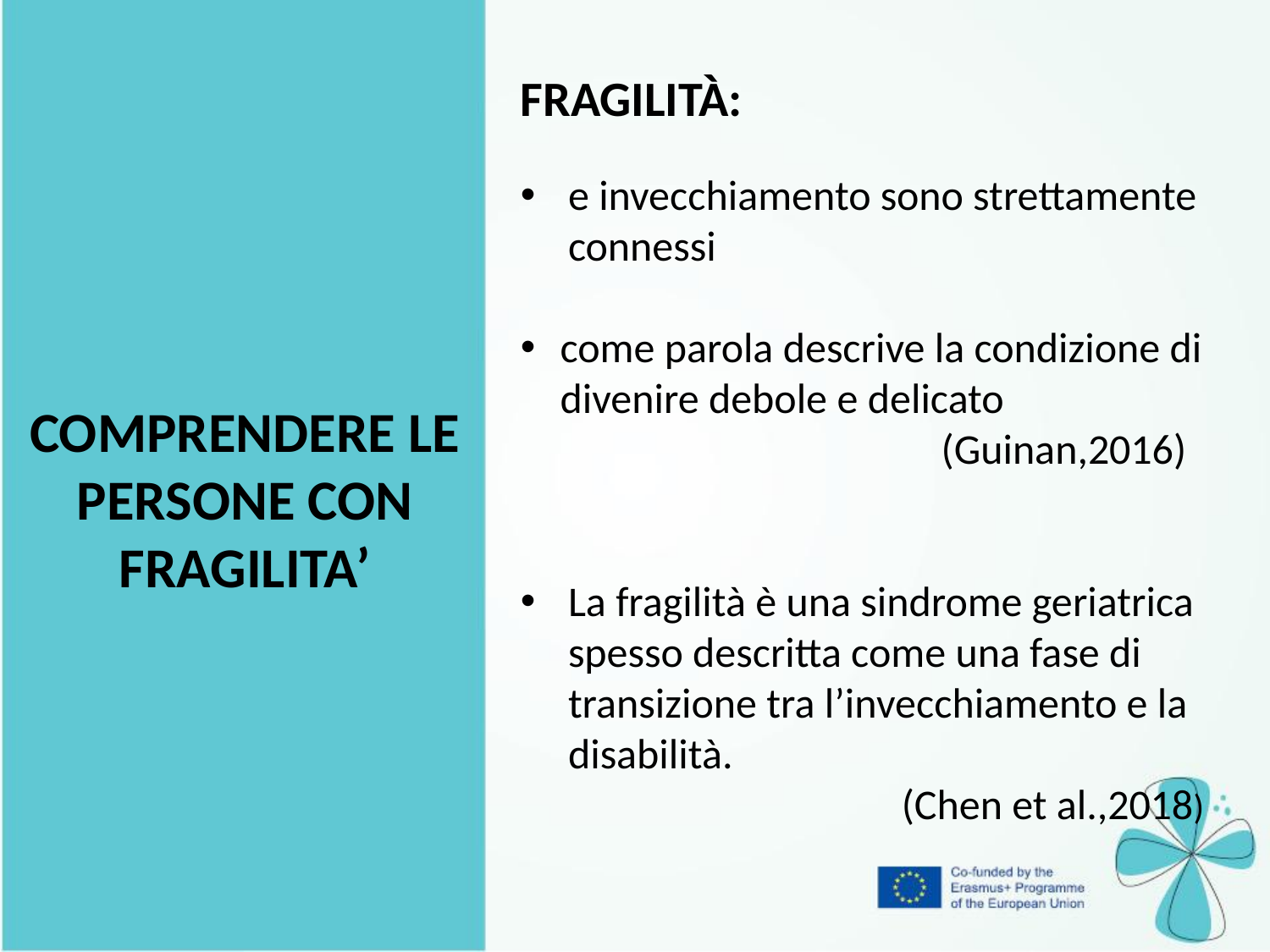

FRAGILITÀ:

e invecchiamento sono strettamente connessi

come parola descrive la condizione di divenire debole e delicato  					(Guinan,2016)

La fragilità è una sindrome geriatrica spesso descritta come una fase di transizione tra l’invecchiamento e la disabilità.
			(Chen et al.,2018)

COMPRENDERE LE PERSONE CON FRAGILITA’